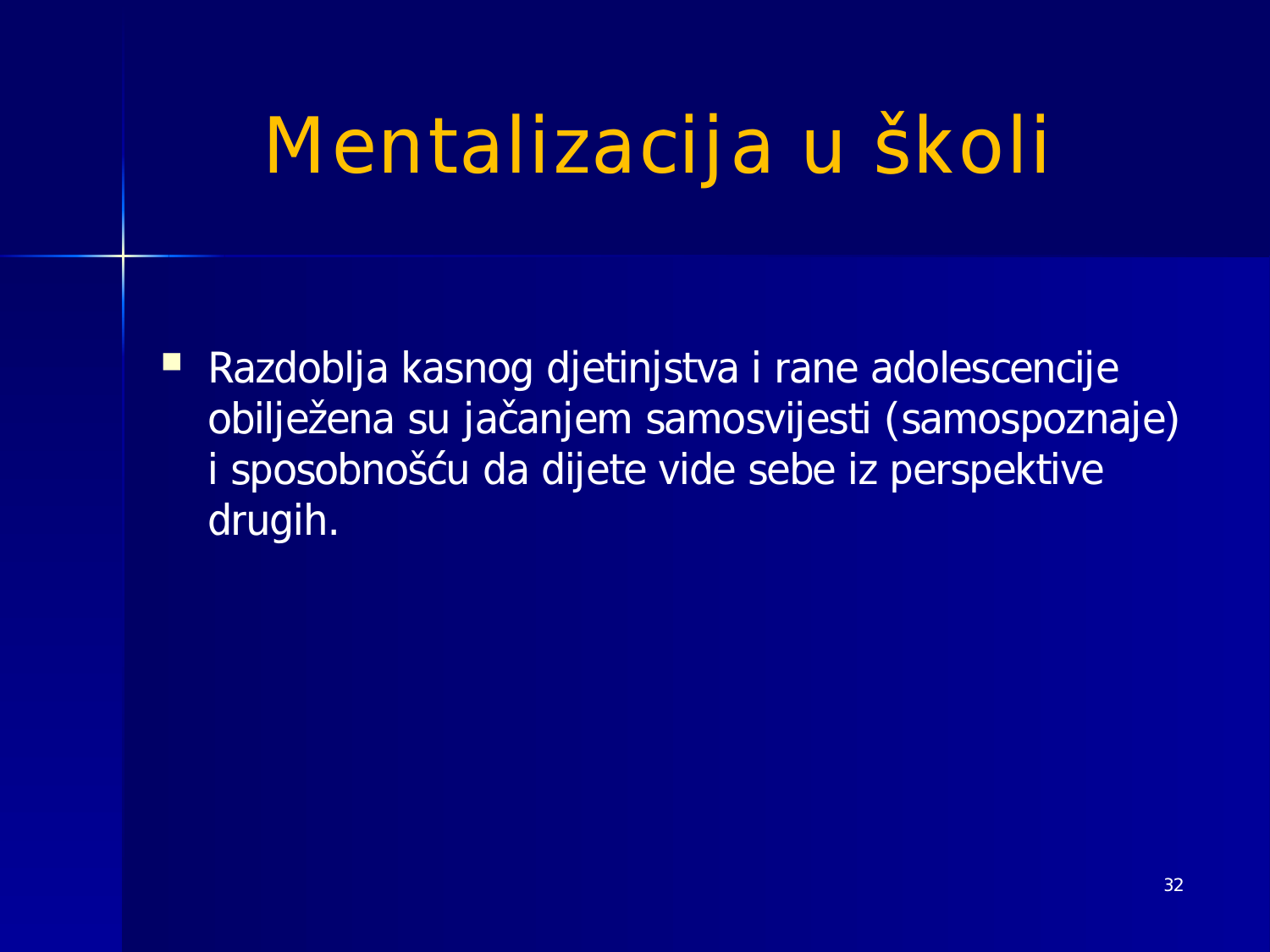

# Mentalizacija u školi

Razdoblja kasnog djetinjstva i rane adolescencije  obilježena su jačanjem samosvijesti (samospoznaje) i sposobnošću da dijete vide sebe iz perspektive drugih.
32